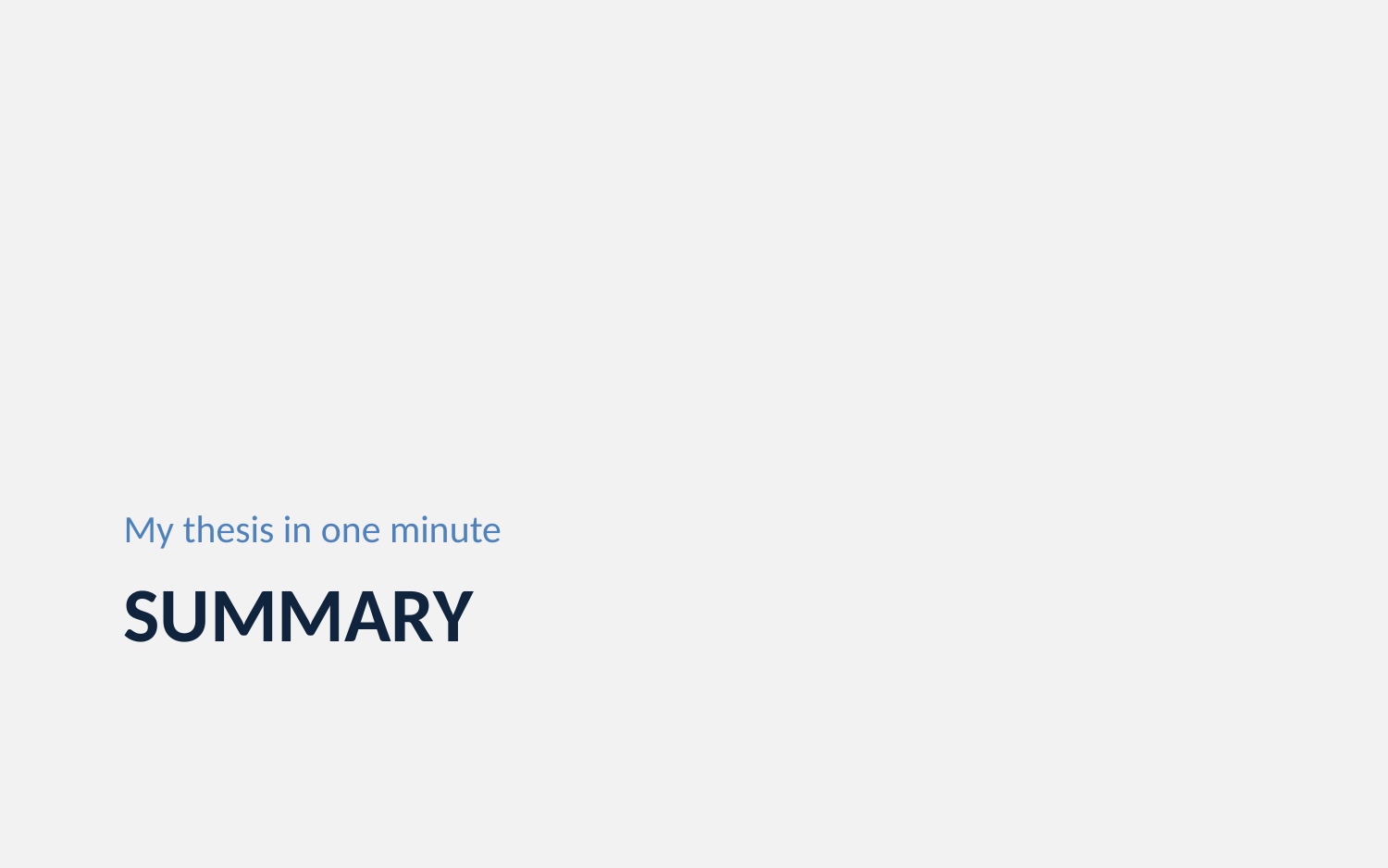

My thesis in one minute
# Summary